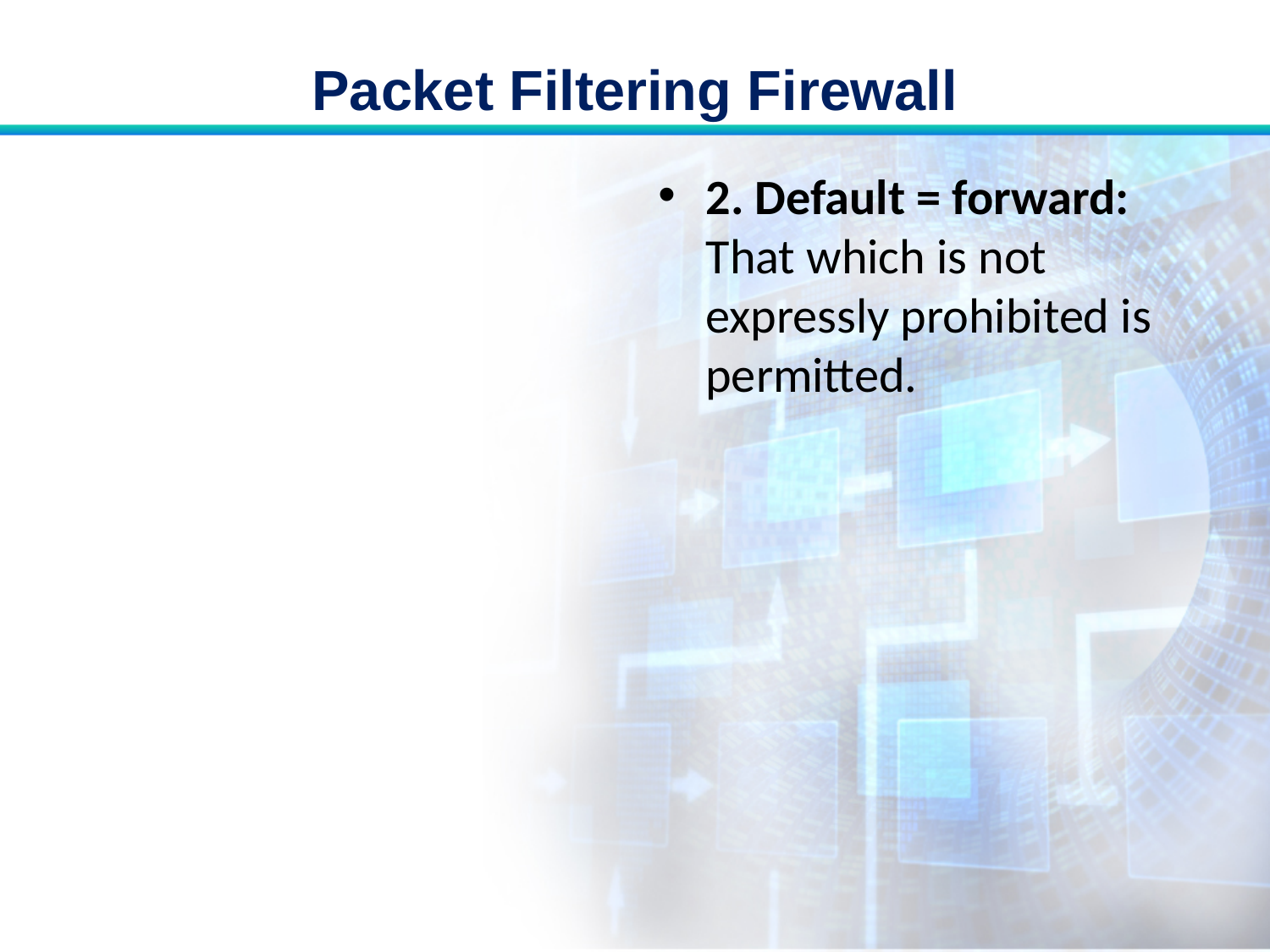

# Packet Filtering Firewall
2. Default = forward: That which is not expressly prohibited is permitted.